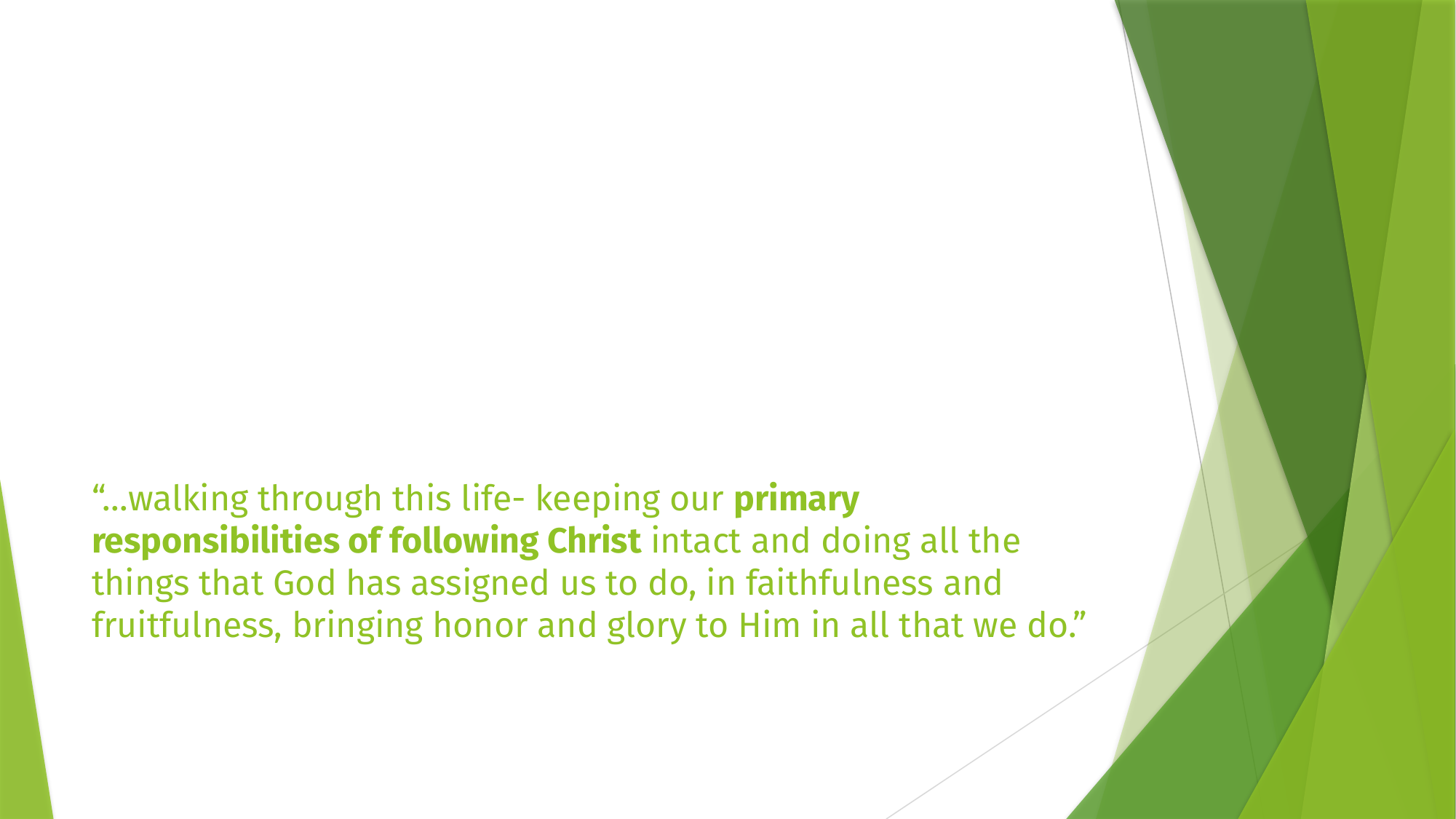

# “…walking through this life- keeping our primary responsibilities of following Christ intact and doing all the things that God has assigned us to do, in faithfulness and fruitfulness, bringing honor and glory to Him in all that we do.”